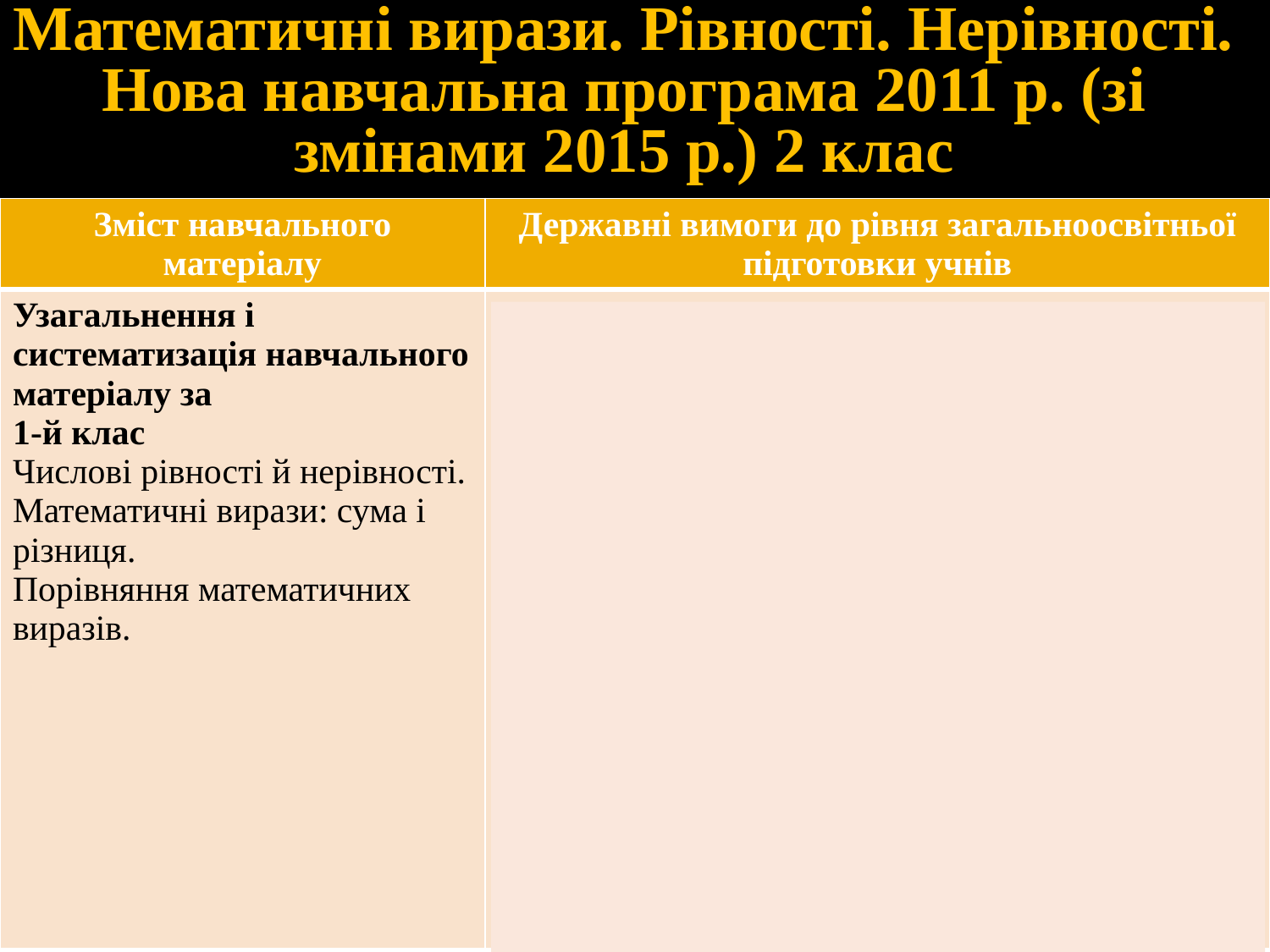

Математичні вирази. Рівності. Нерівності. Нова навчальна програма 2011 р. (зі змінами 2015 р.) 2 клас
| Зміст навчального матеріалу | Державні вимоги до рівня загальноосвітньої підготовки учнів |
| --- | --- |
| Узагальнення і систематизація навчального матеріалу за 1-й клас Числові рівності й нерівності. Математичні вирази: сума і різниця. Порівняння математичних виразів. | розрізняє рівності і нерівності; читає математичні вирази (сума, різниця); знаходить значення математичних виразів; порівнює математичні вирази на основі порівняння їх значень; складає рівності і нерівності за результатами порівняння. |